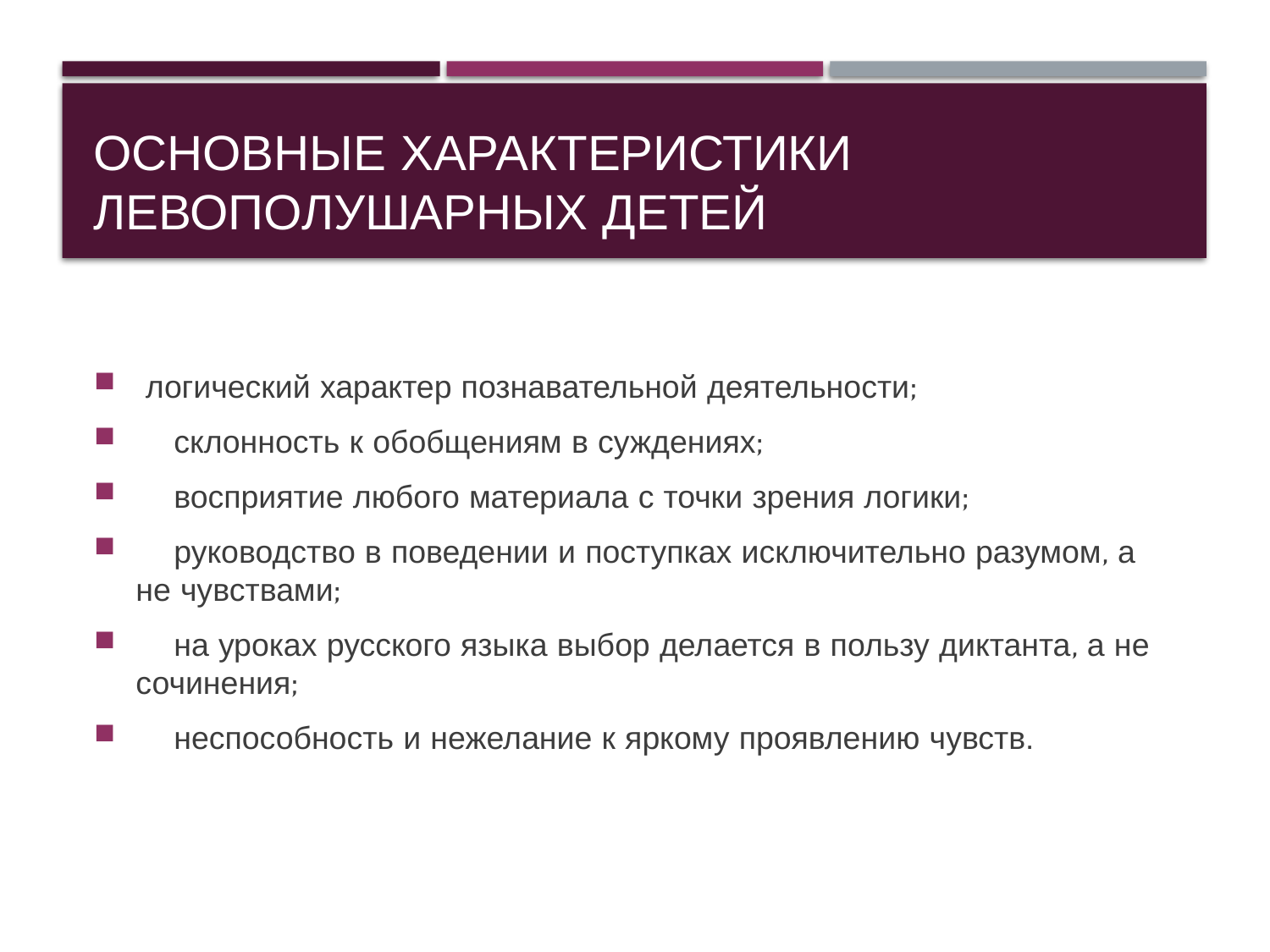

# Основные характеристики левополушарных детей
 логический характер познавательной деятельности;
    склонность к обобщениям в суждениях;
    восприятие любого материала с точки зрения логики;
    руководство в поведении и поступках исключительно разумом, а не чувствами;
    на уроках русского языка выбор делается в пользу диктанта, а не сочинения;
    неспособность и нежелание к яркому проявлению чувств.